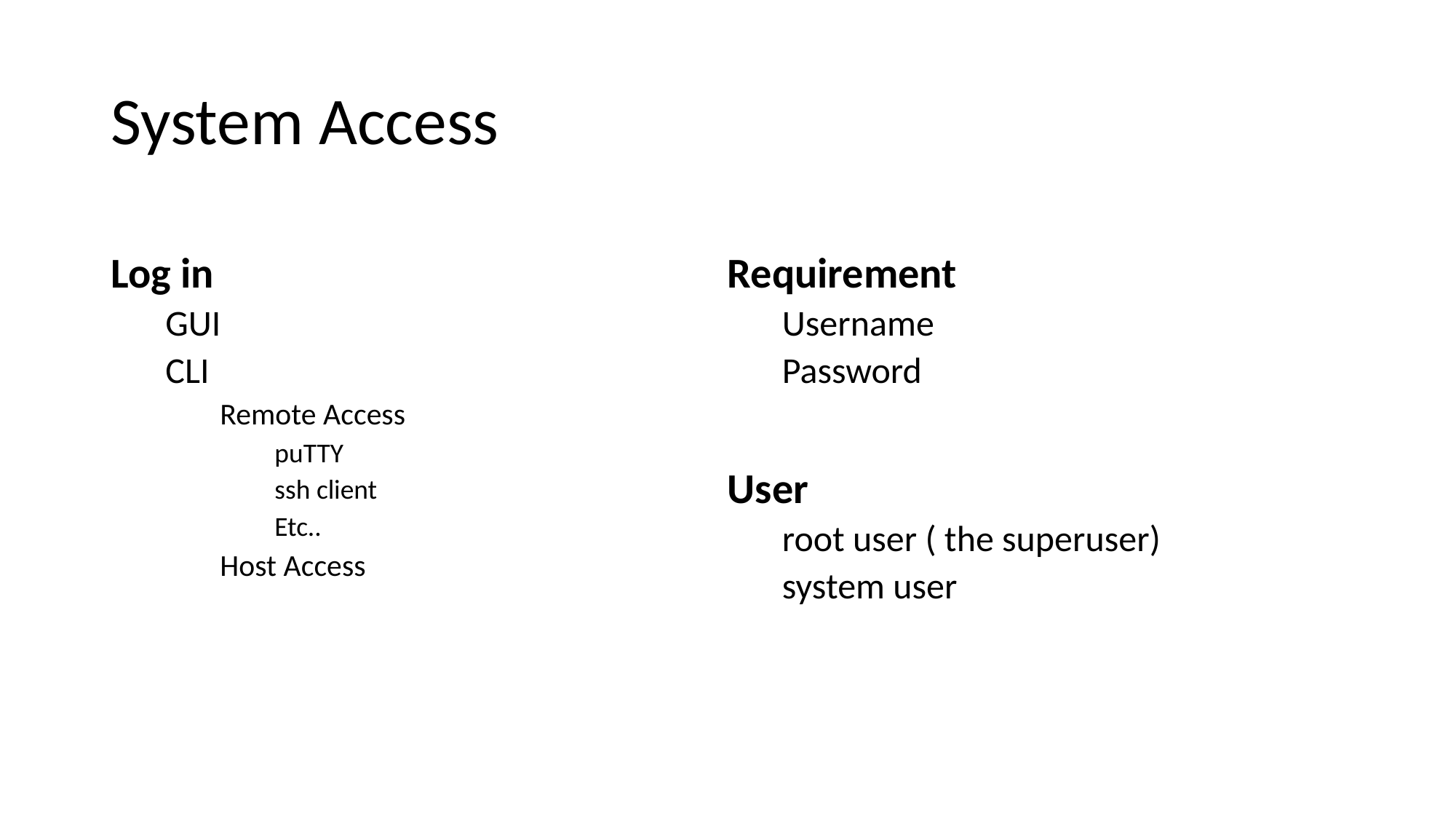

# System Access
Log in
GUI
CLI
Remote Access
puTTY
ssh client
Etc..
Host Access

Requirement
Username
Password

User
root user ( the superuser)
system user